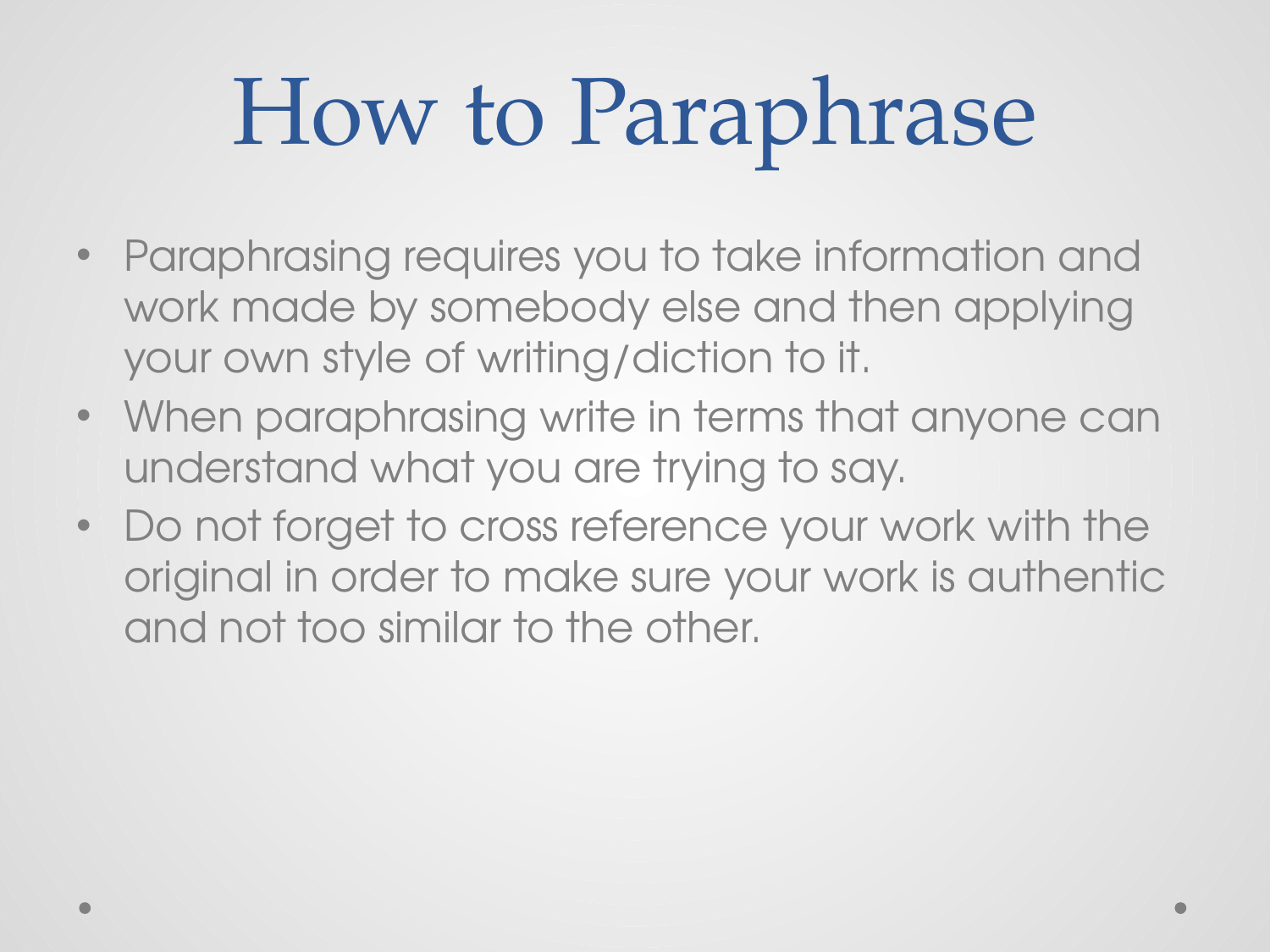

# How to Paraphrase
Paraphrasing requires you to take information and work made by somebody else and then applying your own style of writing/diction to it.
When paraphrasing write in terms that anyone can understand what you are trying to say.
Do not forget to cross reference your work with the original in order to make sure your work is authentic and not too similar to the other.